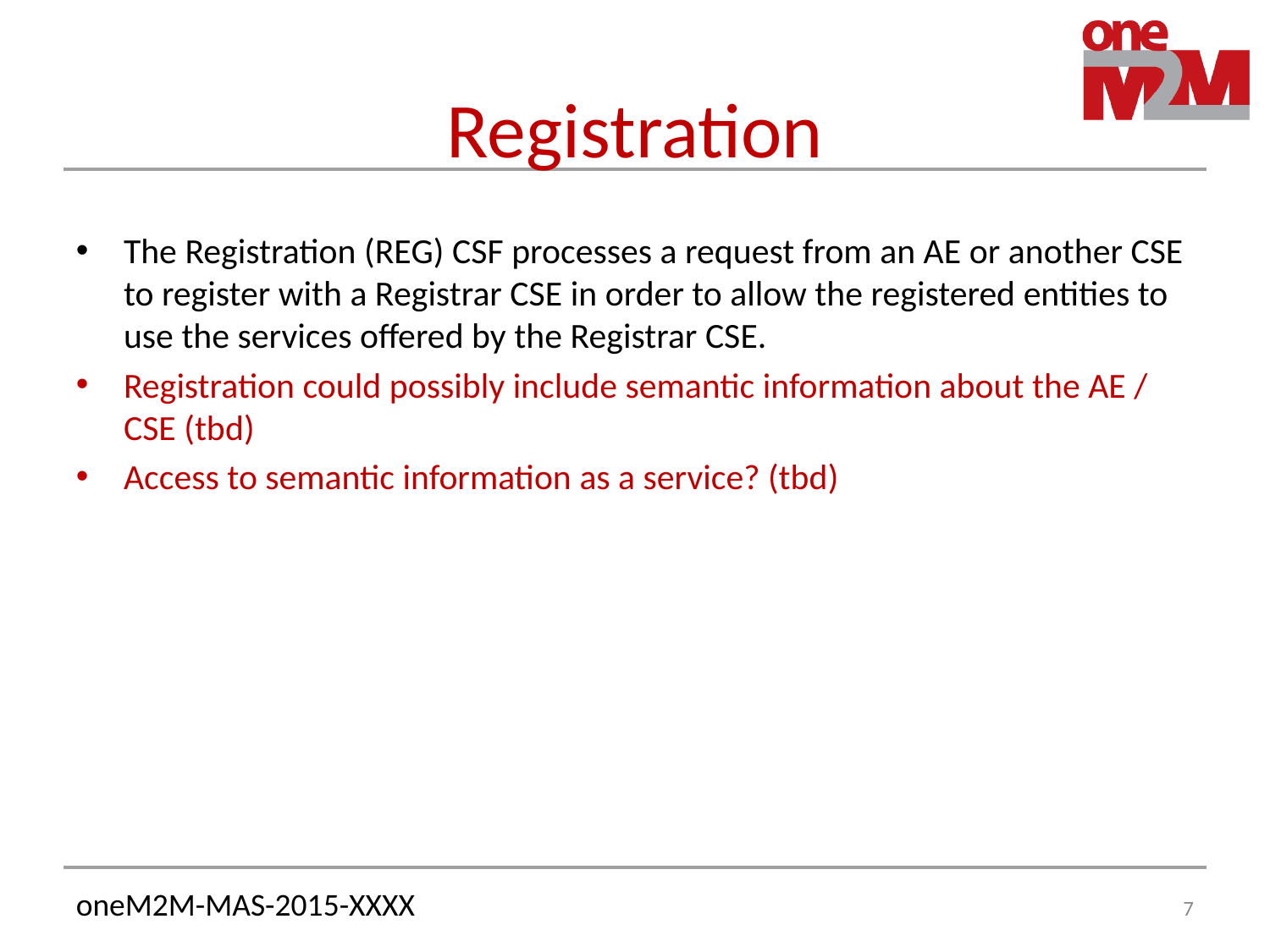

# Registration
The Registration (REG) CSF processes a request from an AE or another CSE to register with a Registrar CSE in order to allow the registered entities to use the services offered by the Registrar CSE.
Registration could possibly include semantic information about the AE / CSE (tbd)
Access to semantic information as a service? (tbd)
7